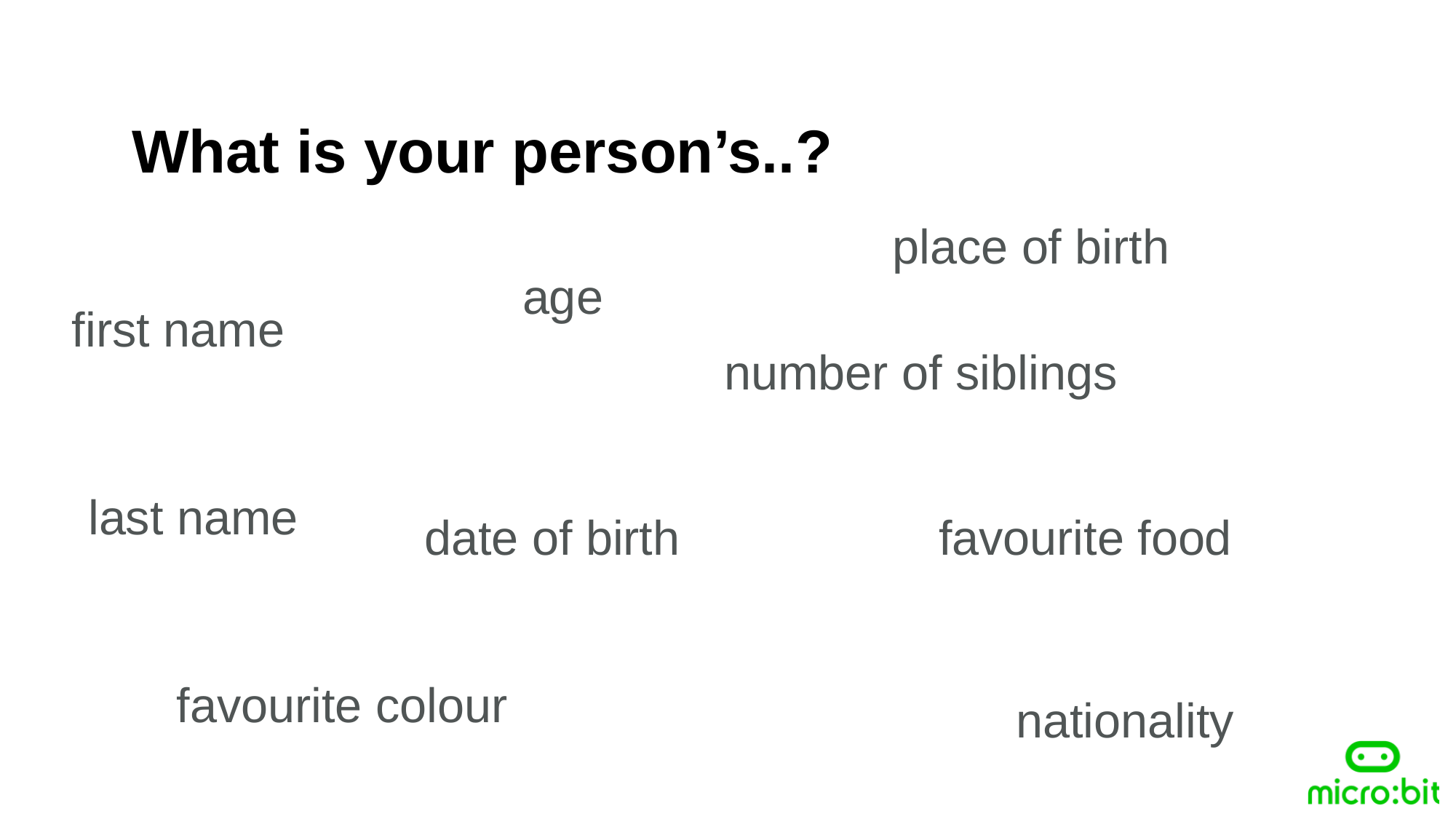

What is your person’s..?

place of birth
age
first name
number of siblings
last name
date of birth
favourite food
favourite colour
nationality